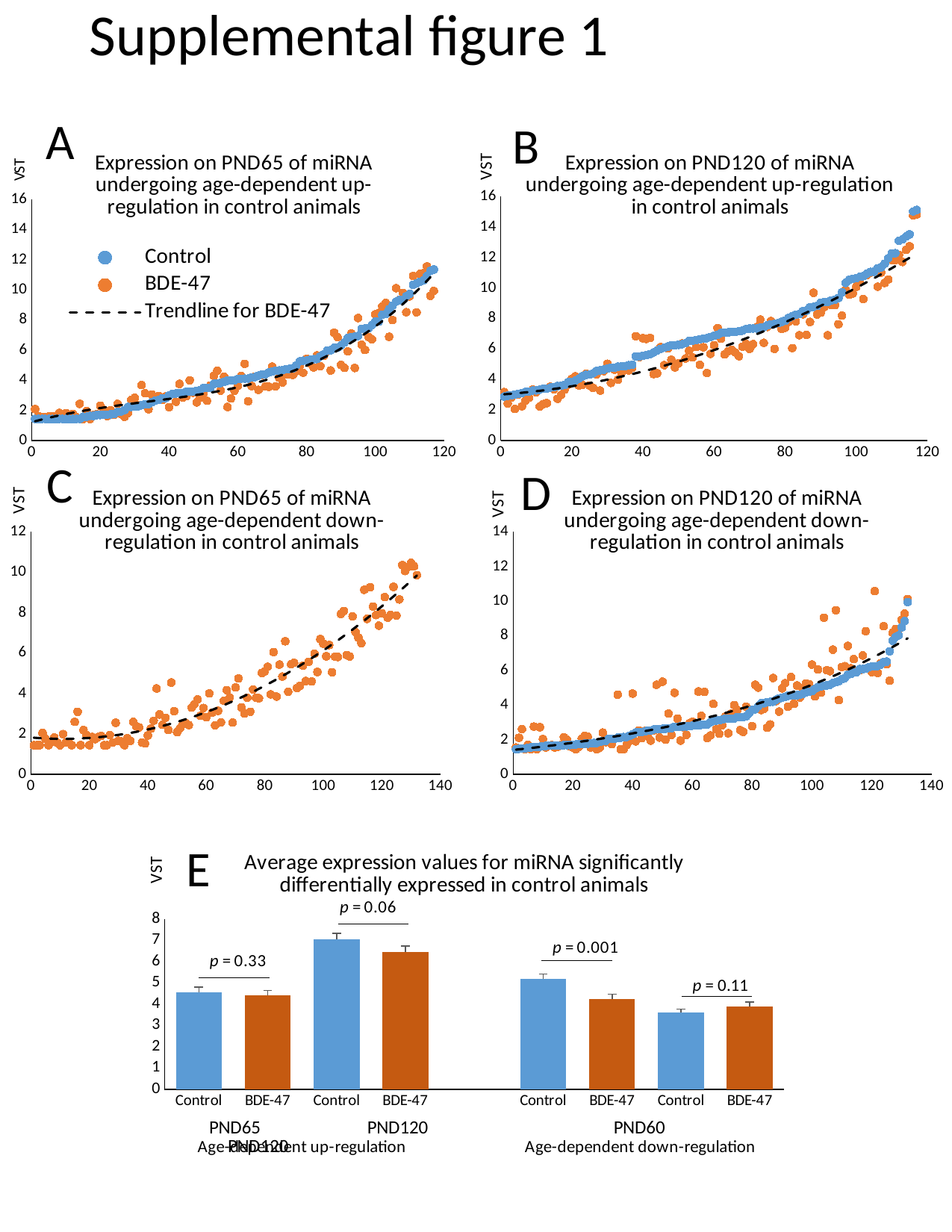

Supplemental figure 1
A
B

### Chart: Expression on PND65 of miRNA undergoing age-dependent up-regulation in control animals

| Category |  |  |
|---|---|---|

### Chart: Expression on PND120 of miRNA undergoing age-dependent up-regulation in control animals

| Category | Control PND120 | BDE-47 PND120 |
|---|---|---|
C
D

### Chart: Expression on PND65 of miRNA undergoing age-dependent down-regulation in control animals

| Category | 2.151539982 | 1.432378289 |
|---|---|---|

### Chart: Expression on PND120 of miRNA undergoing age-dependent down-regulation in control animals

| Category | Mean C120 | Mean E120 |
|---|---|---|
E

### Chart: Average expression values for miRNA significantly differentially expressed in control animals

| Category |  |
|---|---|
| Control | 4.553418018188272 |
| BDE-47 | 4.399202504682983 |
| Control | 7.04917706888741 |
| BDE-47 | 6.453646020907665 |
|  | None |
| Control | 5.199963166158827 |
| BDE-47 | 4.251396680473874 |
| Control | 3.5959758729166893 |
| BDE-47 | 3.9021532820634754 |
p = 0.11